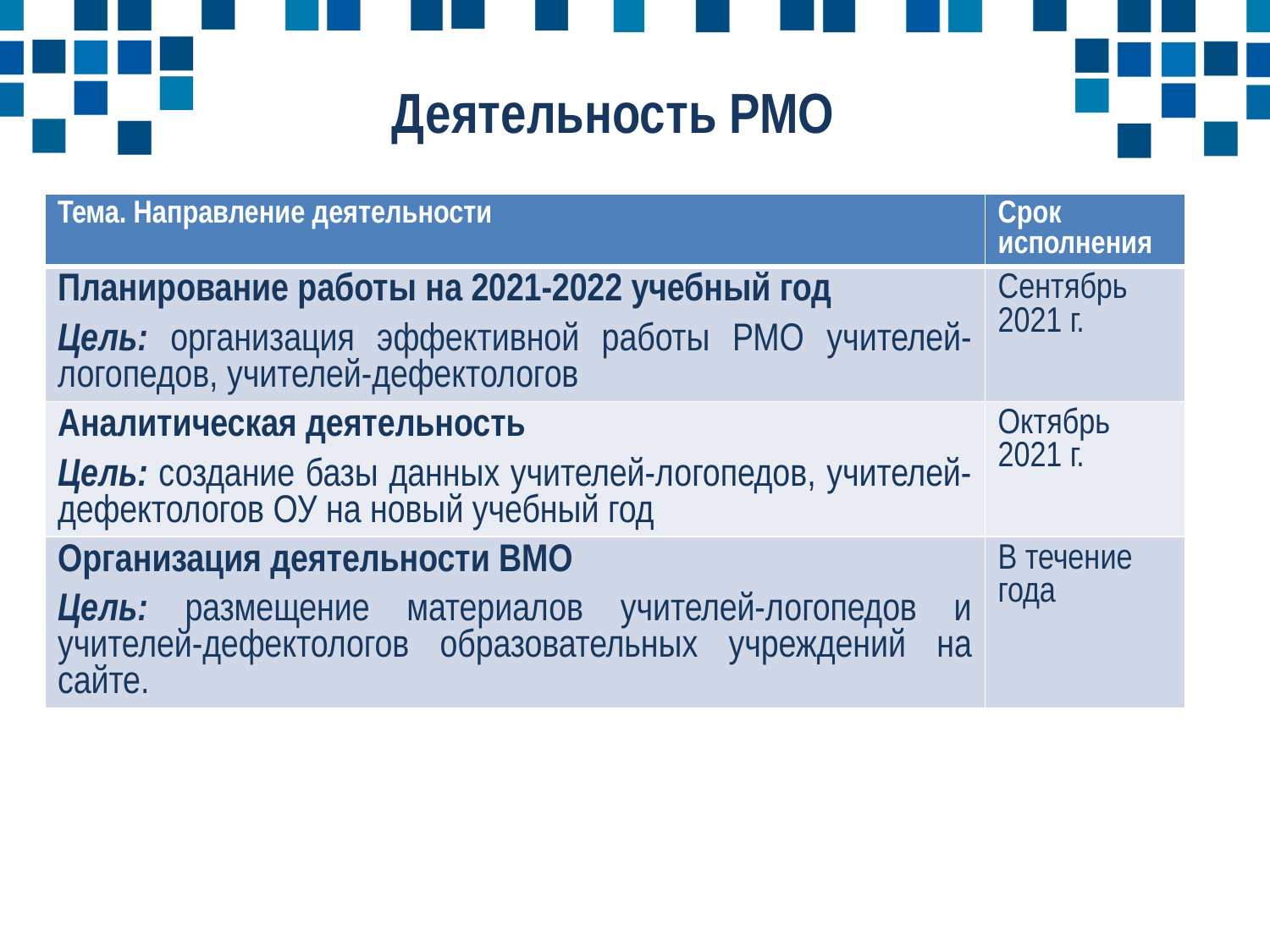

Деятельность РМО
| Тема. Направление деятельности | Срок исполнения |
| --- | --- |
| Планирование работы на 2021-2022 учебный год Цель: организация эффективной работы РМО учителей-логопедов, учителей-дефектологов | Сентябрь 2021 г. |
| Аналитическая деятельность Цель: создание базы данных учителей-логопедов, учителей-дефектологов ОУ на новый учебный год | Октябрь 2021 г. |
| Организация деятельности ВМО Цель: размещение материалов учителей-логопедов и учителей-дефектологов образовательных учреждений на сайте. | В течение года |